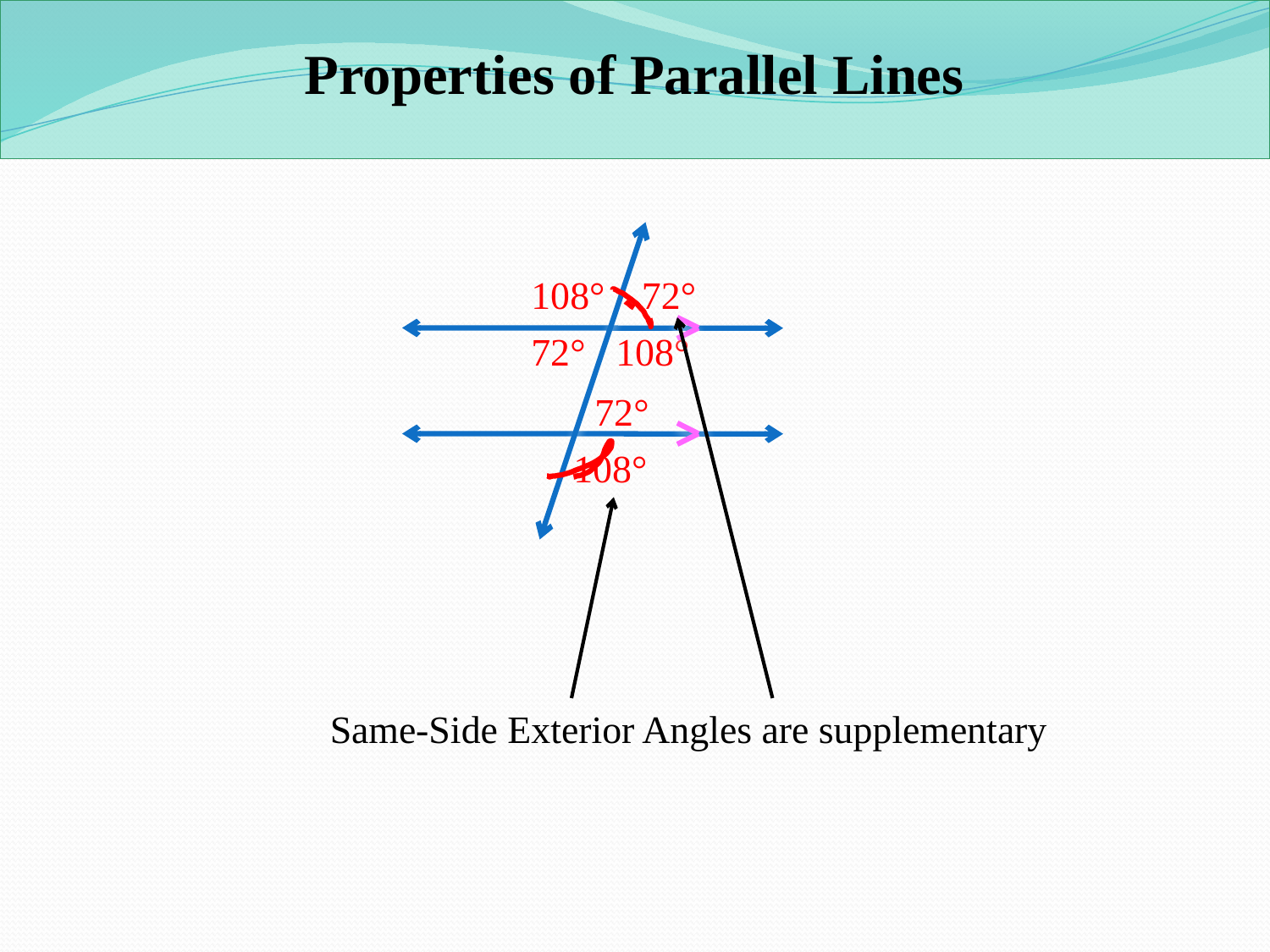

Properties of Parallel Lines
108°
72°

72°
108°
72°
108°
Same-Side Exterior Angles are supplementary